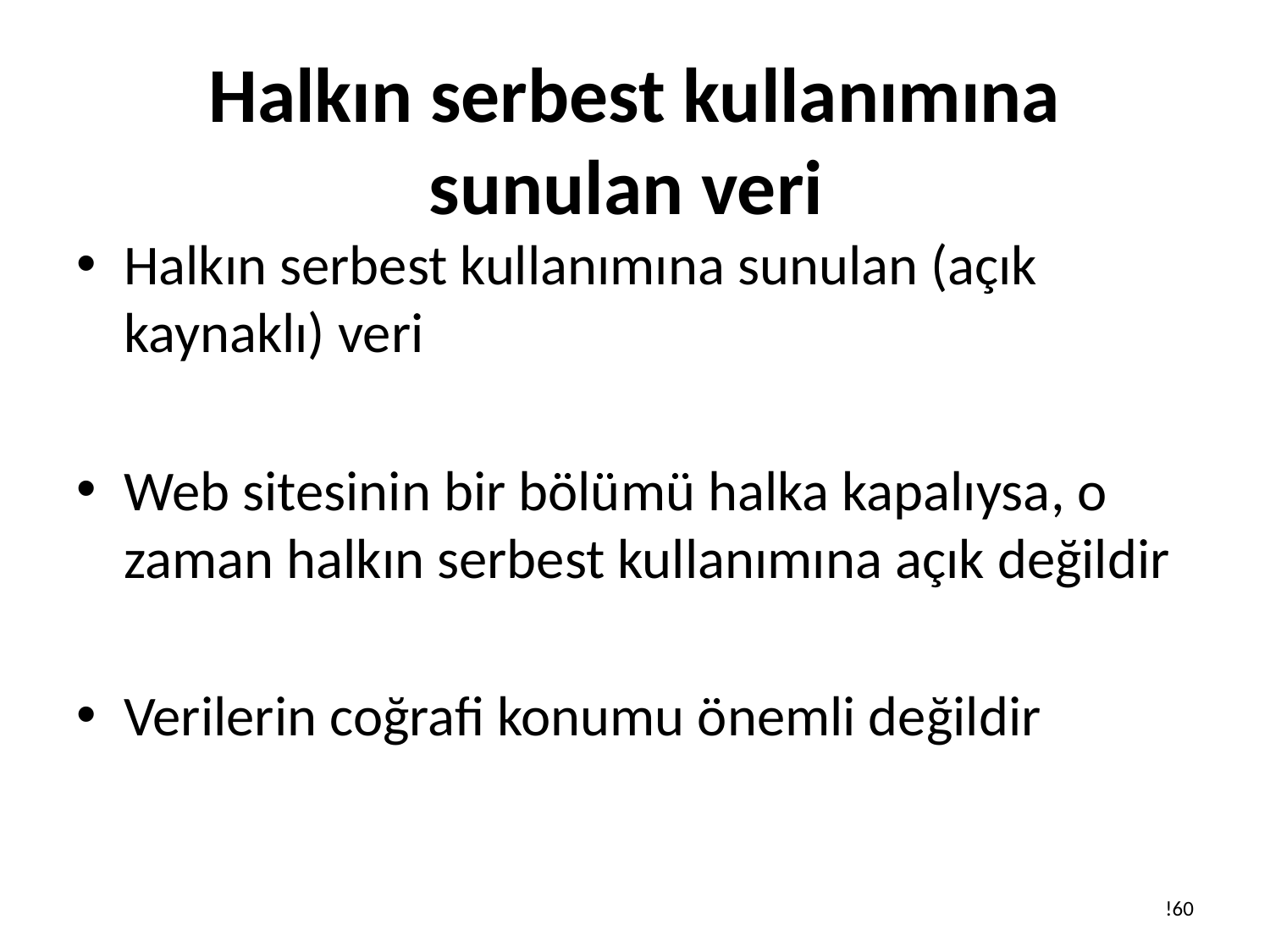

# Halkın serbest kullanımına sunulan veri
Halkın serbest kullanımına sunulan (açık kaynaklı) veri

Web sitesinin bir bölümü halka kapalıysa, o zaman halkın serbest kullanımına açık değildir

Verilerin coğrafi konumu önemli değildir

!60